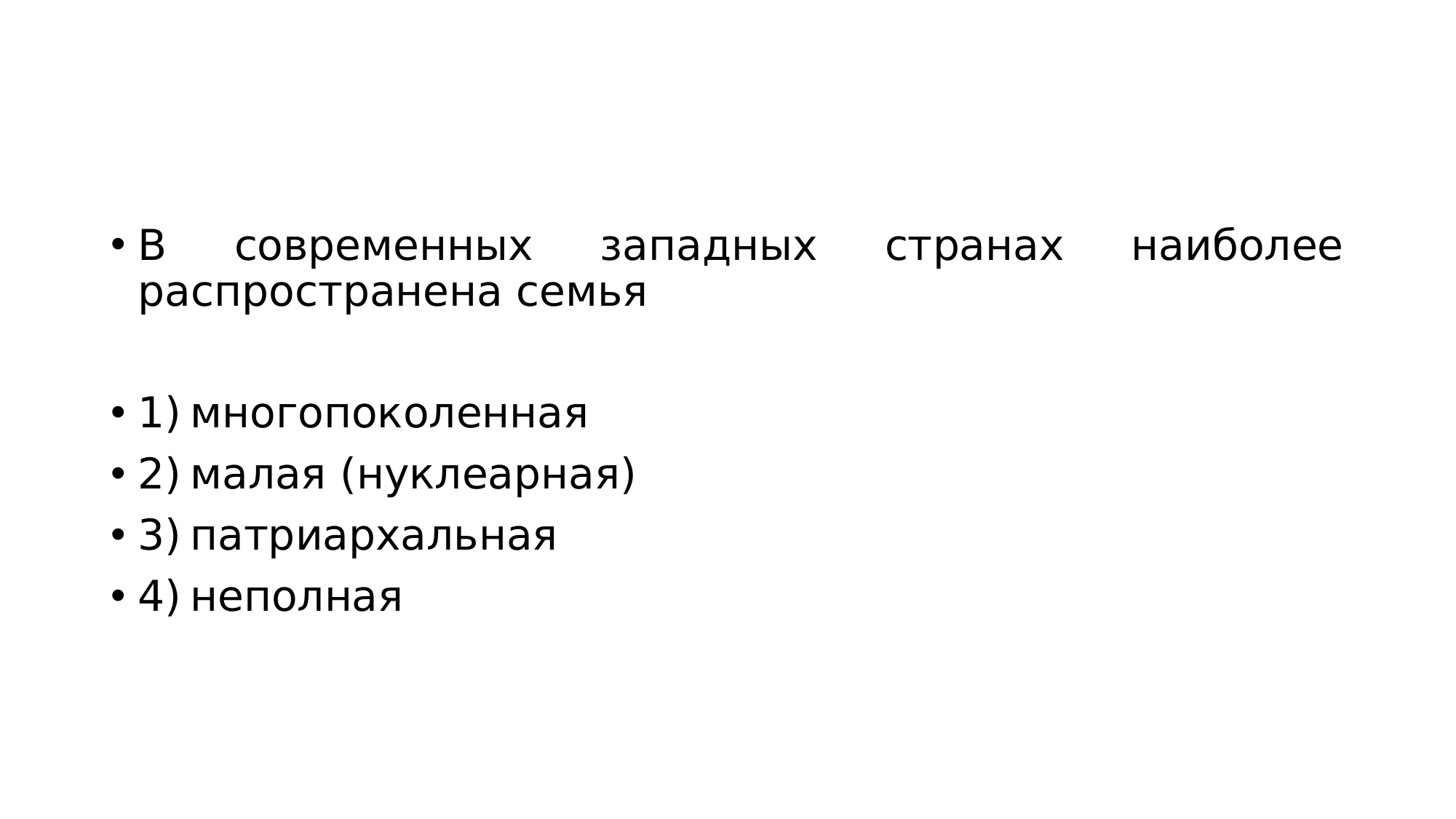

#
В современных западных странах наиболее распространена семья

1) многопоколенная
2) малая (нуклеарная)
3) патриархальная
4) неполная